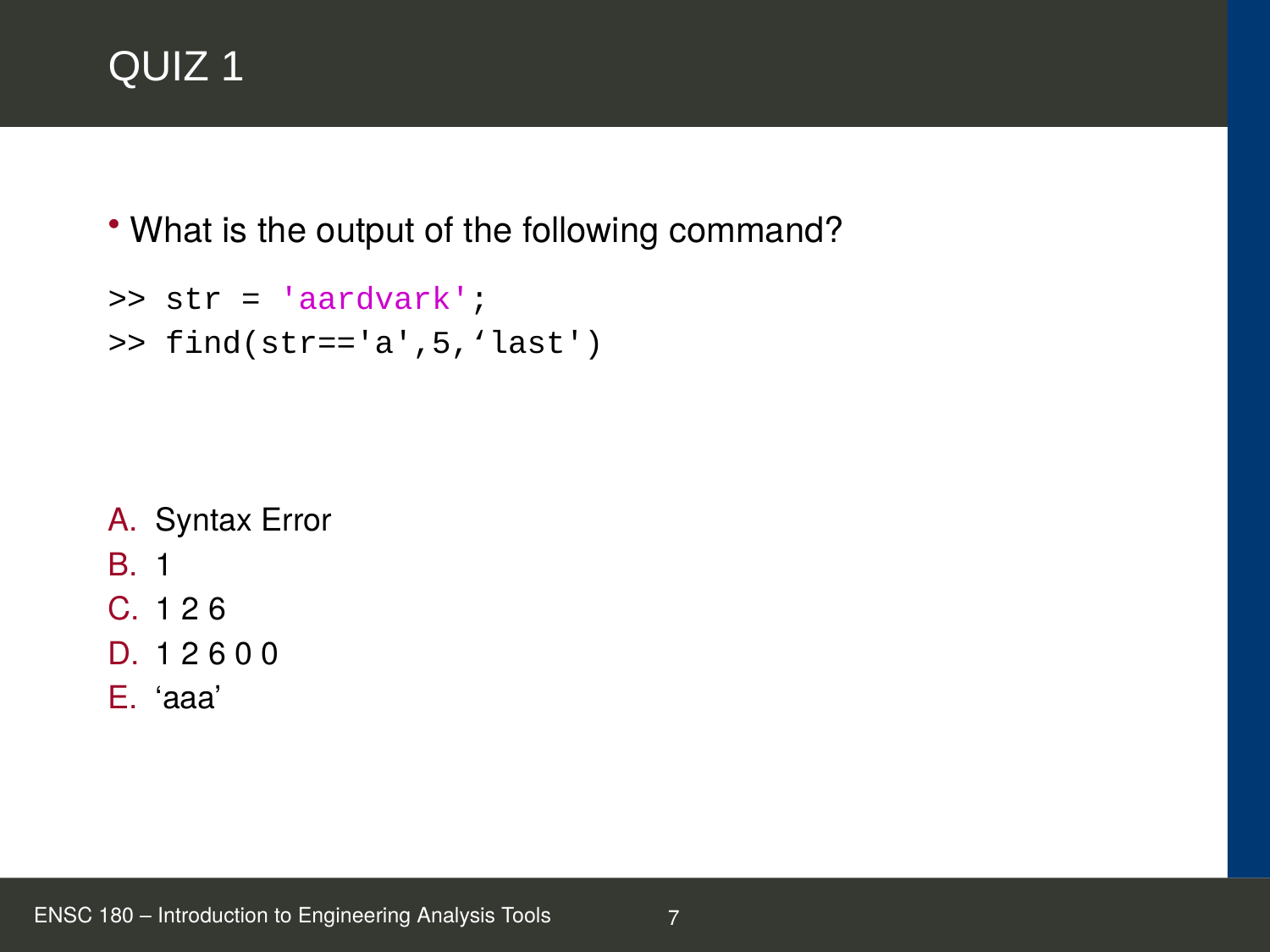

# QUIZ 1
 What is the output of the following command?
>> str = 'aardvark';
>> find(str=='a',5,‘last')

Syntax Error
1
1 2 6
1 2 6 0 0
‘aaa’

ENSC 180 – Introduction to Engineering Analysis Tools